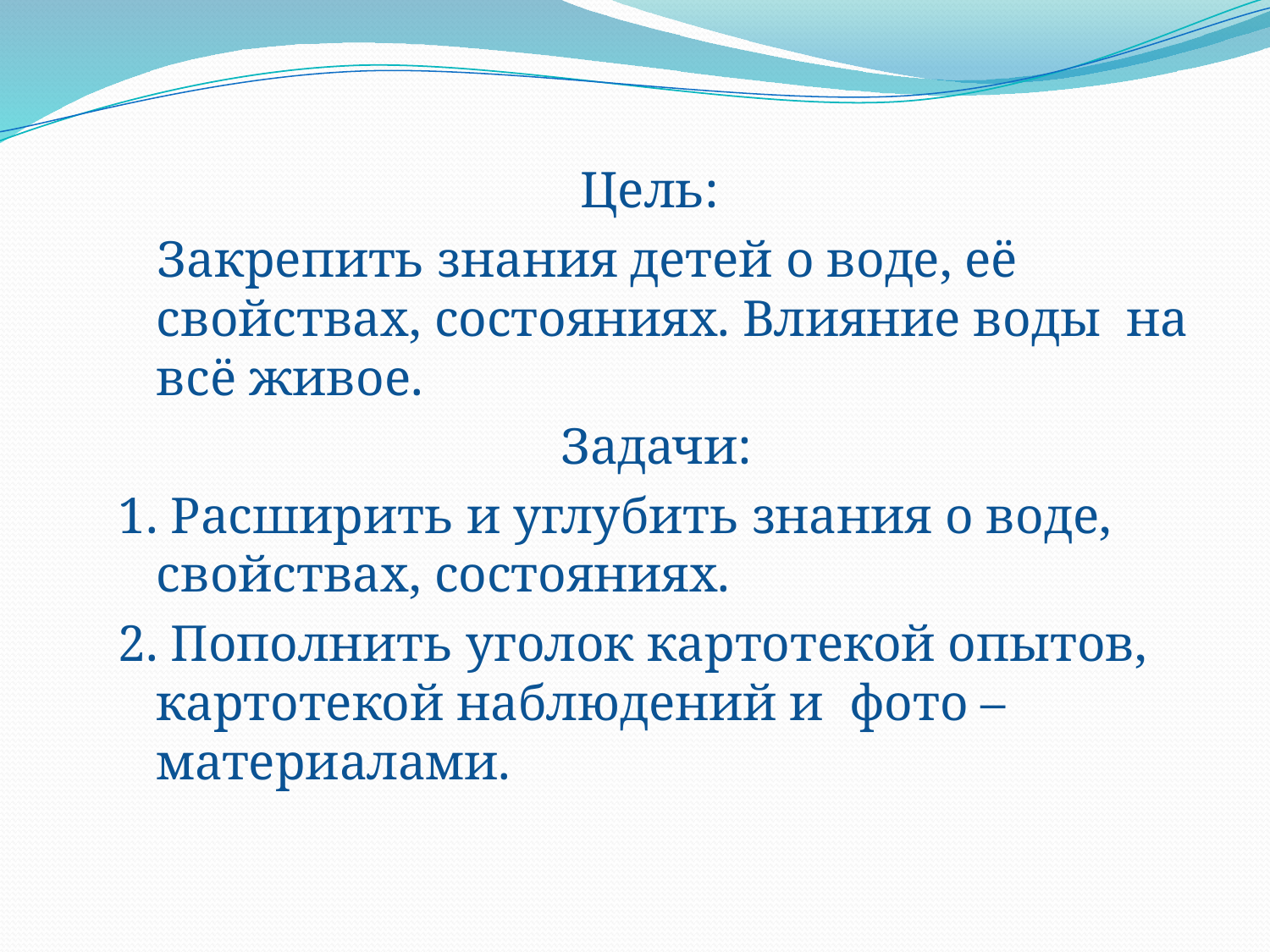

Цель:
   Закрепить знания детей о воде, её свойствах, состояниях. Влияние воды  на всё живое.
Задачи:
1. Расширить и углубить знания о воде, свойствах, состояниях.
2. Пополнить уголок картотекой опытов, картотекой наблюдений и  фото – материалами.